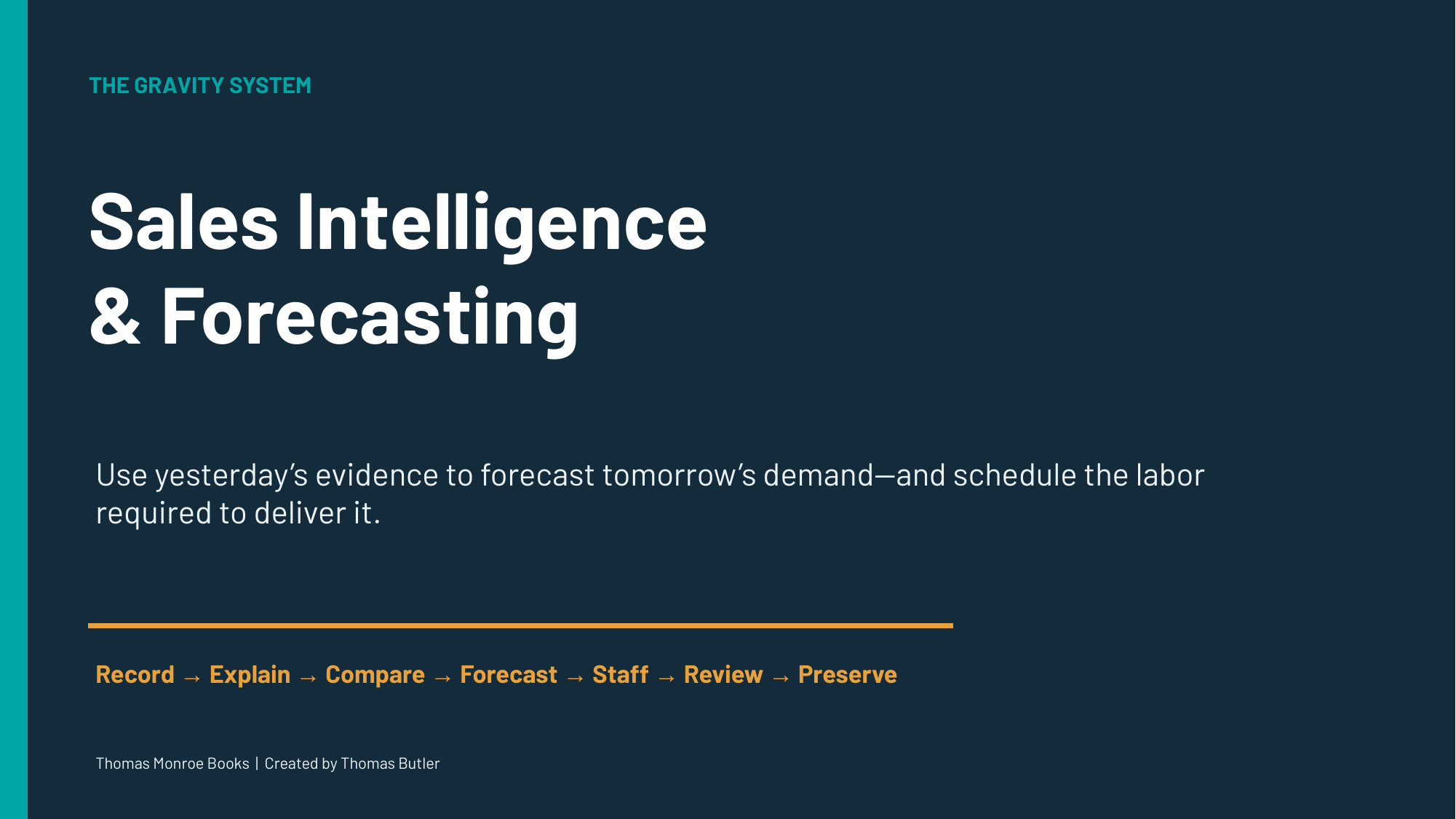

THE GRAVITY SYSTEM
Sales Intelligence
& Forecasting
Use yesterday’s evidence to forecast tomorrow’s demand—and schedule the labor required to deliver it.

Record → Explain → Compare → Forecast → Staff → Review → Preserve
Thomas Monroe Books  |  Created by Thomas Butler